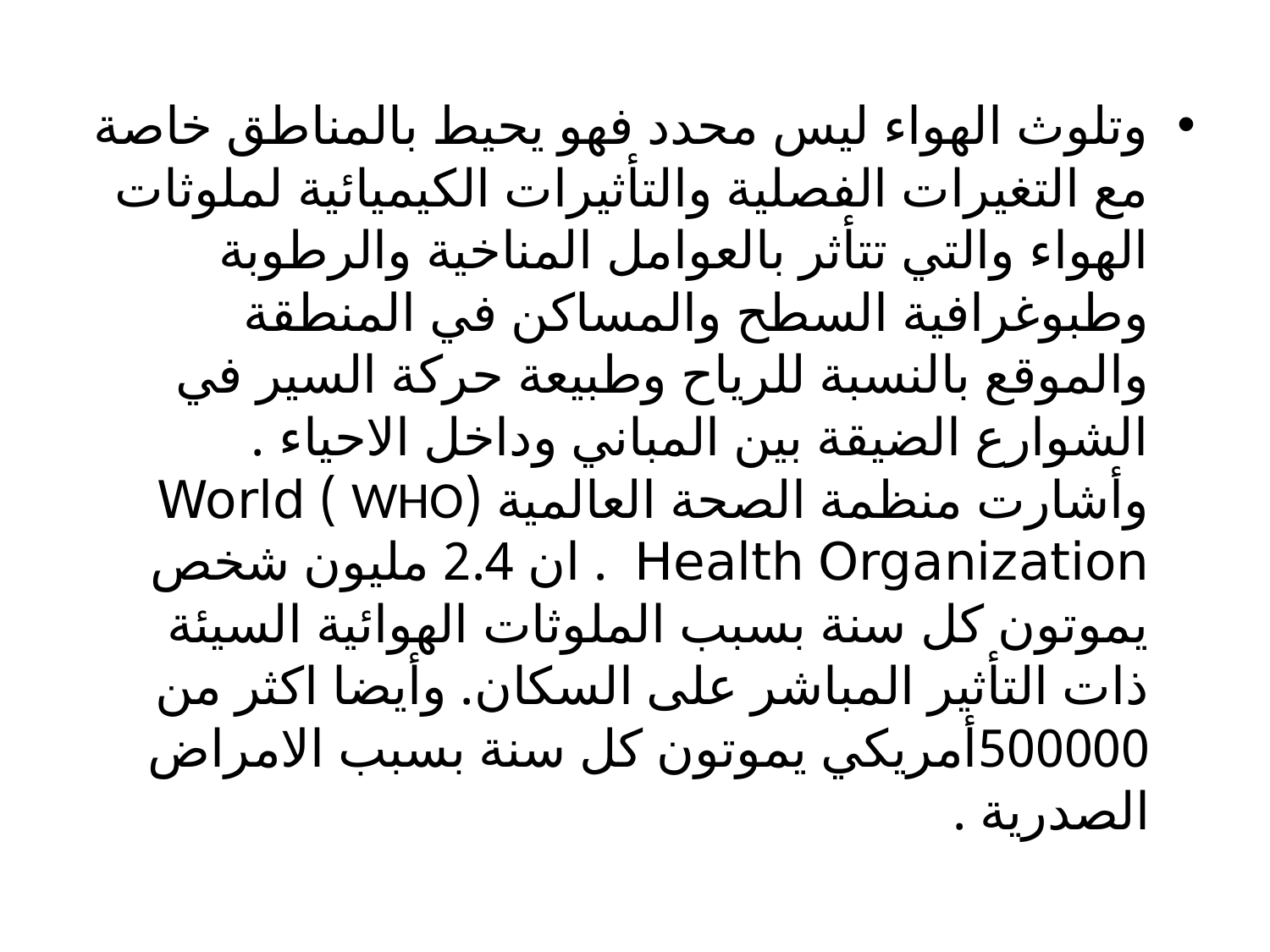

وتلوث الهواء ليس محدد فهو يحيط بالمناطق خاصة مع التغيرات الفصلية والتأثيرات الكيميائية لملوثات الهواء والتي تتأثر بالعوامل المناخية والرطوبة وطبوغرافية السطح والمساكن في المنطقة والموقع بالنسبة للرياح وطبيعة حركة السير في الشوارع الضيقة بين المباني وداخل الاحياء .       وأشارت منظمة الصحة العالمية (WHO ) World Health Organization  . ان 2.4 مليون شخص يموتون كل سنة بسبب الملوثات الهوائية السيئة ذات التأثير المباشر على السكان. وأيضا اكثر من 500000أمريكي يموتون كل سنة بسبب الامراض الصدرية .